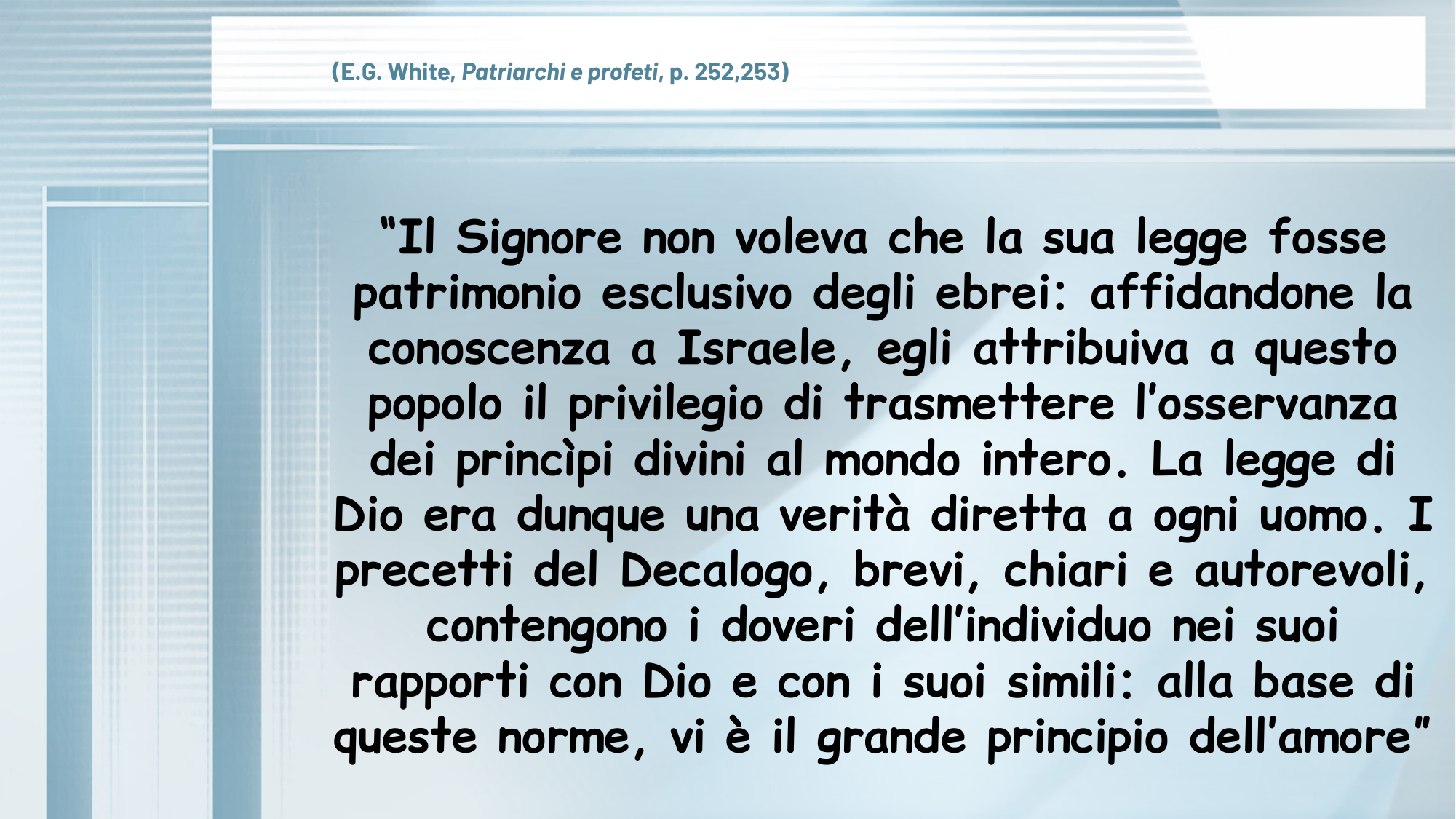

(E.G. White, Patriarchi e profeti, p. 252,253)
“Il Signore non voleva che la sua legge fosse patrimonio esclusivo degli ebrei: affidandone la conoscenza a Israele, egli attribuiva a questo popolo il privilegio di trasmettere l’osservanza dei princìpi divini al mondo intero. La legge di Dio era dunque una verità diretta a ogni uomo. I precetti del Decalogo, brevi, chiari e autorevoli, contengono i doveri dell’individuo nei suoi rapporti con Dio e con i suoi simili: alla base di queste norme, vi è il grande principio dell’amore”